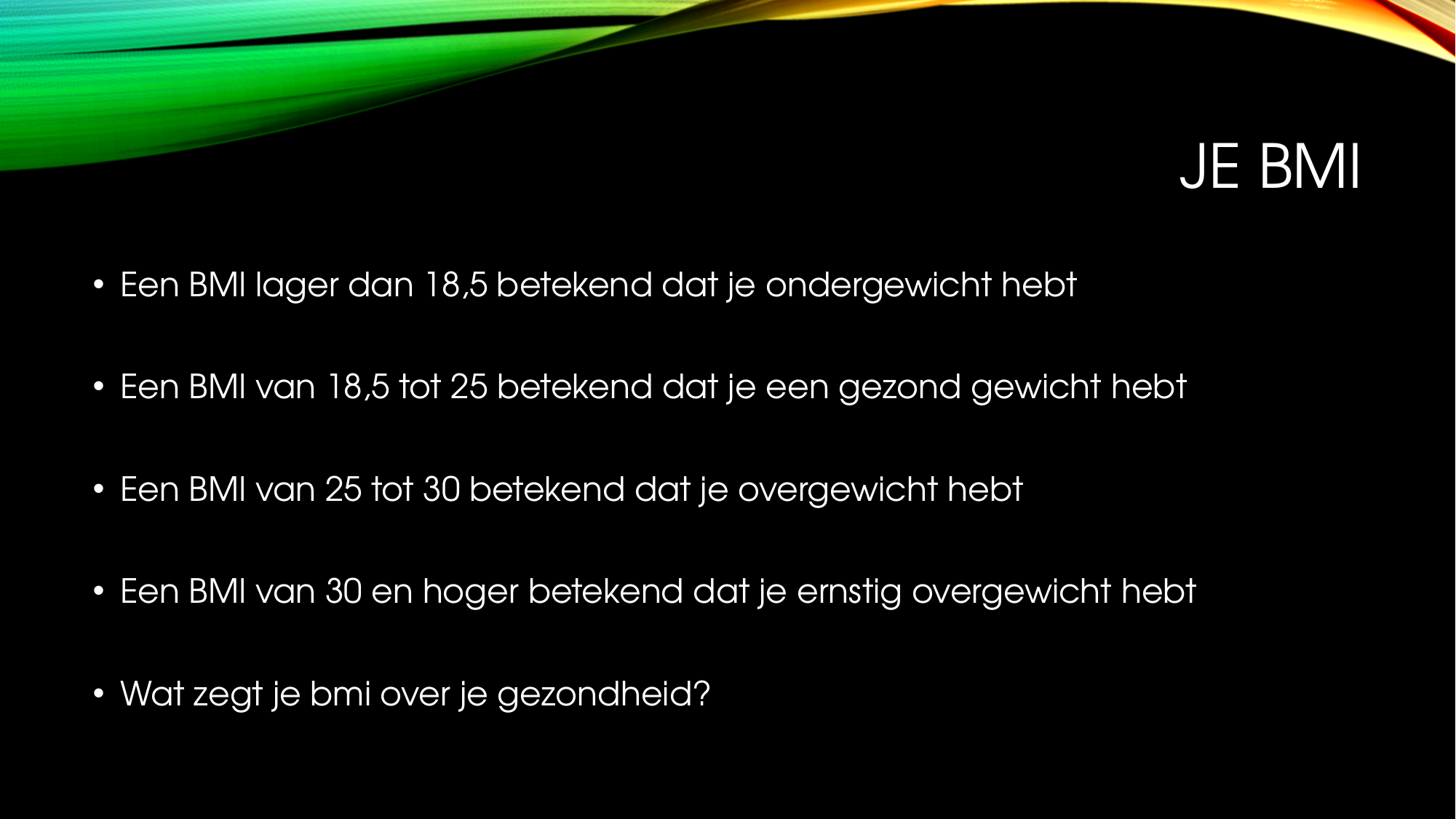

# Je bmi
Een BMI lager dan 18,5 betekend dat je ondergewicht hebt

Een BMI van 18,5 tot 25 betekend dat je een gezond gewicht hebt

Een BMI van 25 tot 30 betekend dat je overgewicht hebt

Een BMI van 30 en hoger betekend dat je ernstig overgewicht hebt

Wat zegt je bmi over je gezondheid?